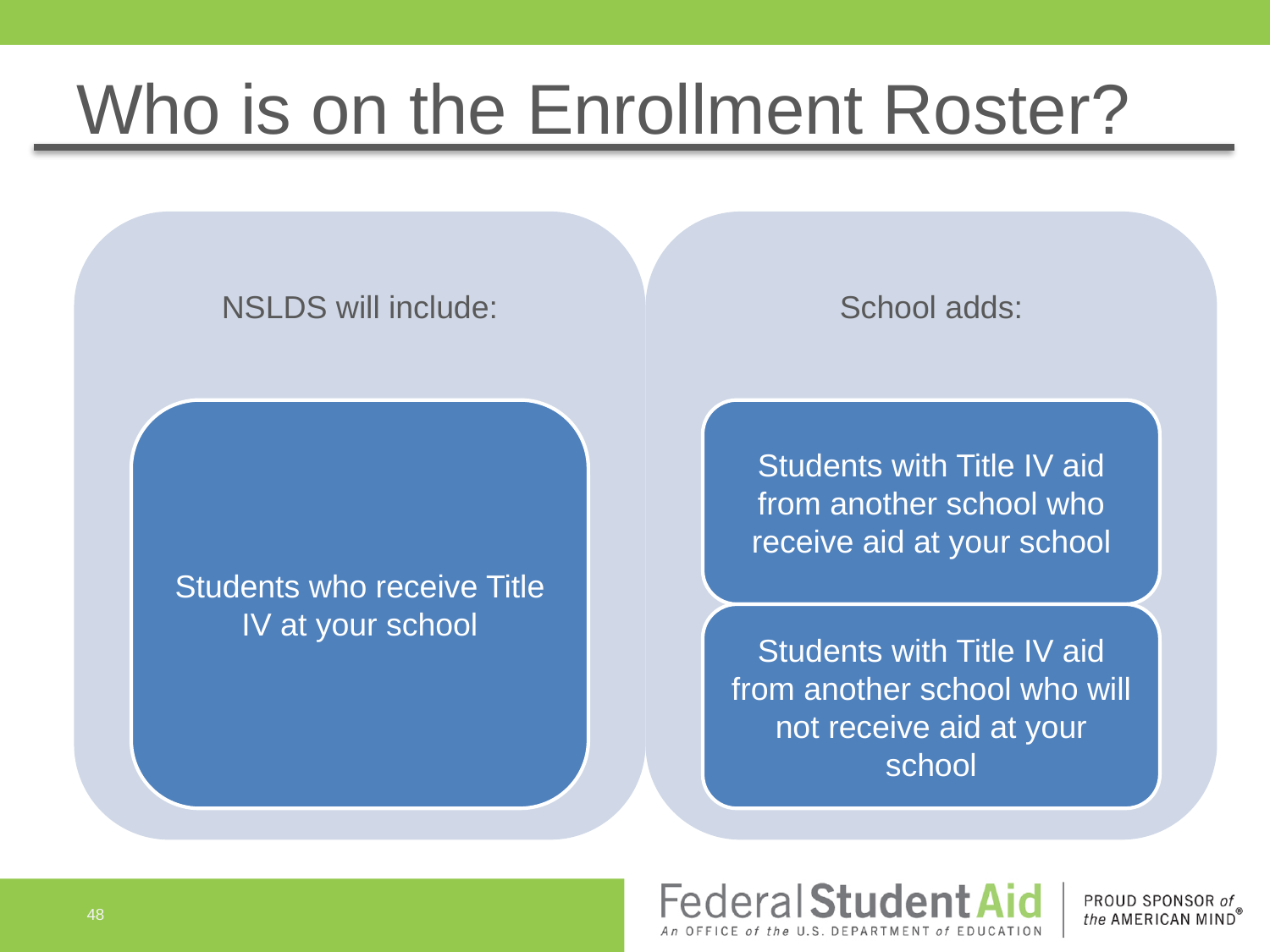

# Who is on the Enrollment Roster?
NSLDS will include:
Students who receive Title IV at your school
School adds:
Students with Title IV aid from another school who receive aid at your school
Students with Title IV aid from another school who will not receive aid at your school
48